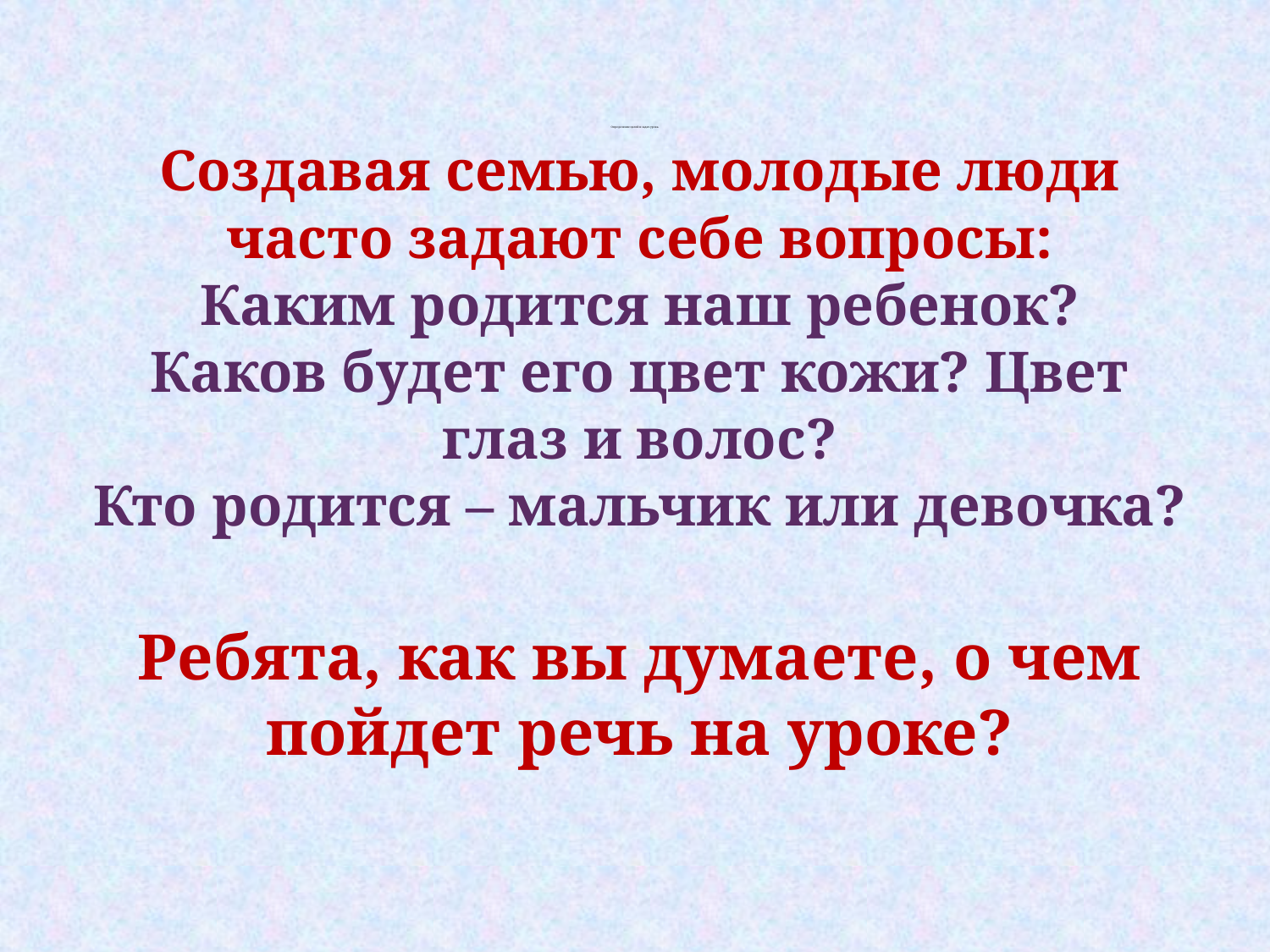

# Определение целей и задач урока.
Создавая семью, молодые люди часто задают себе вопросы:
Каким родится наш ребенок?
Каков будет его цвет кожи? Цвет глаз и волос?
Кто родится – мальчик или девочка?
Ребята, как вы думаете, о чем пойдет речь на уроке?